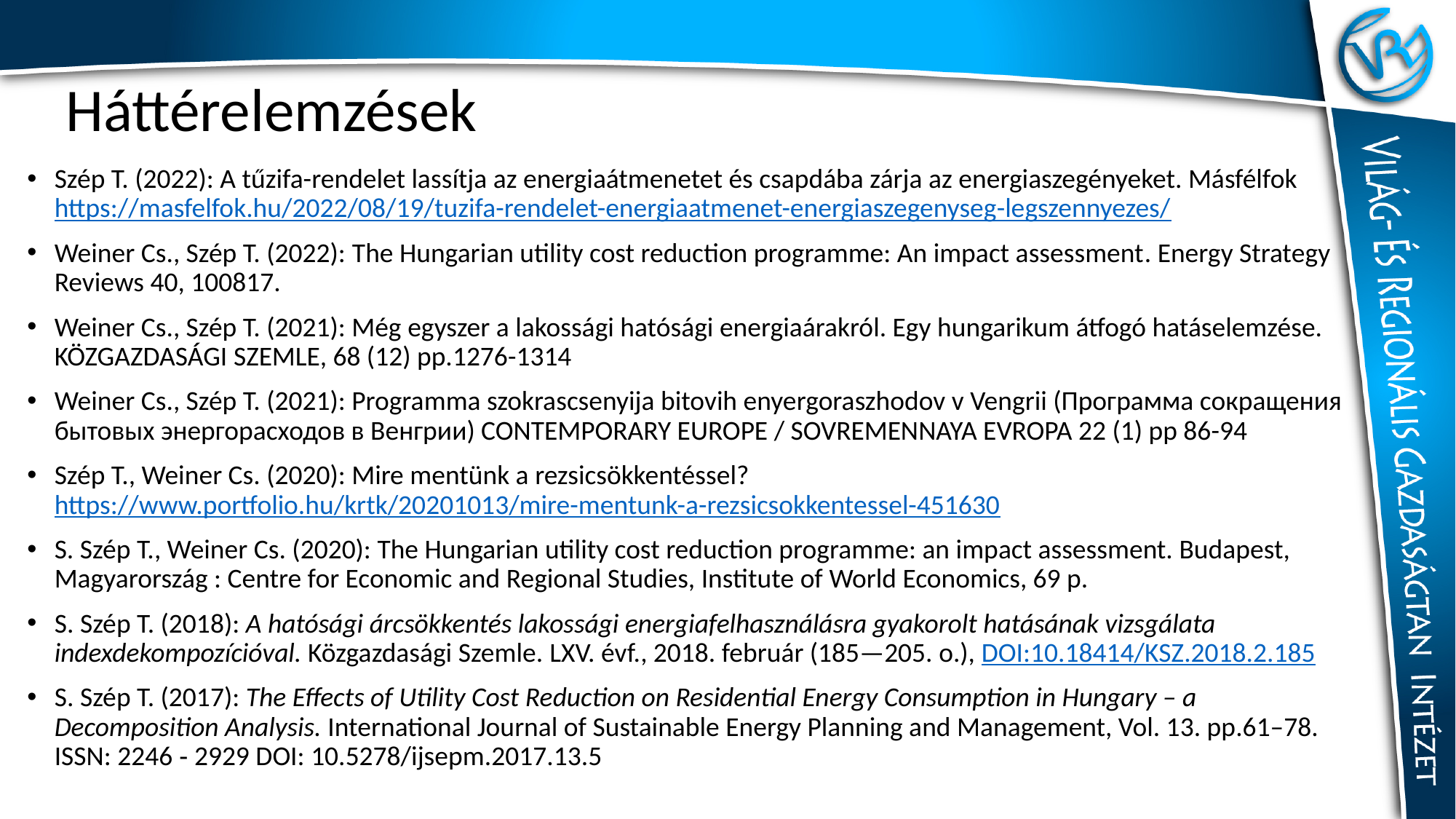

# Háttérelemzések
Szép T. (2022): A tűzifa-rendelet lassítja az energiaátmenetet és csapdába zárja az energiaszegényeket. Másfélfok https://masfelfok.hu/2022/08/19/tuzifa-rendelet-energiaatmenet-energiaszegenyseg-legszennyezes/
Weiner Cs., Szép T. (2022): The Hungarian utility cost reduction programme: An impact assessment. Energy Strategy Reviews 40, 100817.
Weiner Cs., Szép T. (2021): Még egyszer a lakossági hatósági energiaárakról. Egy hungarikum átfogó hatáselemzése. KÖZGAZDASÁGI SZEMLE, 68 (12) pp.1276-1314
Weiner Cs., Szép T. (2021): Programma szokrascsenyija bitovih enyergoraszhodov v Vengrii (Программа сокращения бытовых энергорасходов в Венгрии) CONTEMPORARY EUROPE / SOVREMENNAYA EVROPA 22 (1) pp 86-94
Szép T., Weiner Cs. (2020): Mire mentünk a rezsicsökkentéssel? https://www.portfolio.hu/krtk/20201013/mire-mentunk-a-rezsicsokkentessel-451630
S. Szép T., Weiner Cs. (2020): The Hungarian utility cost reduction programme: an impact assessment. Budapest, Magyarország : Centre for Economic and Regional Studies, Institute of World Economics, 69 p.
S. Szép T. (2018): A hatósági árcsökkentés lakossági energiafelhasználásra gyakorolt hatásának vizsgálata indexdekompozícióval. Közgazdasági Szemle. LXV. évf., 2018. február (185—205. o.), DOI:10.18414/KSZ.2018.2.185
S. Szép T. (2017): The Effects of Utility Cost Reduction on Residential Energy Consumption in Hungary – a Decomposition Analysis. International Journal of Sustainable Energy Planning and Management, Vol. 13. pp.61–78. ISSN: 2246 ‐ 2929 DOI: 10.5278/ijsepm.2017.13.5